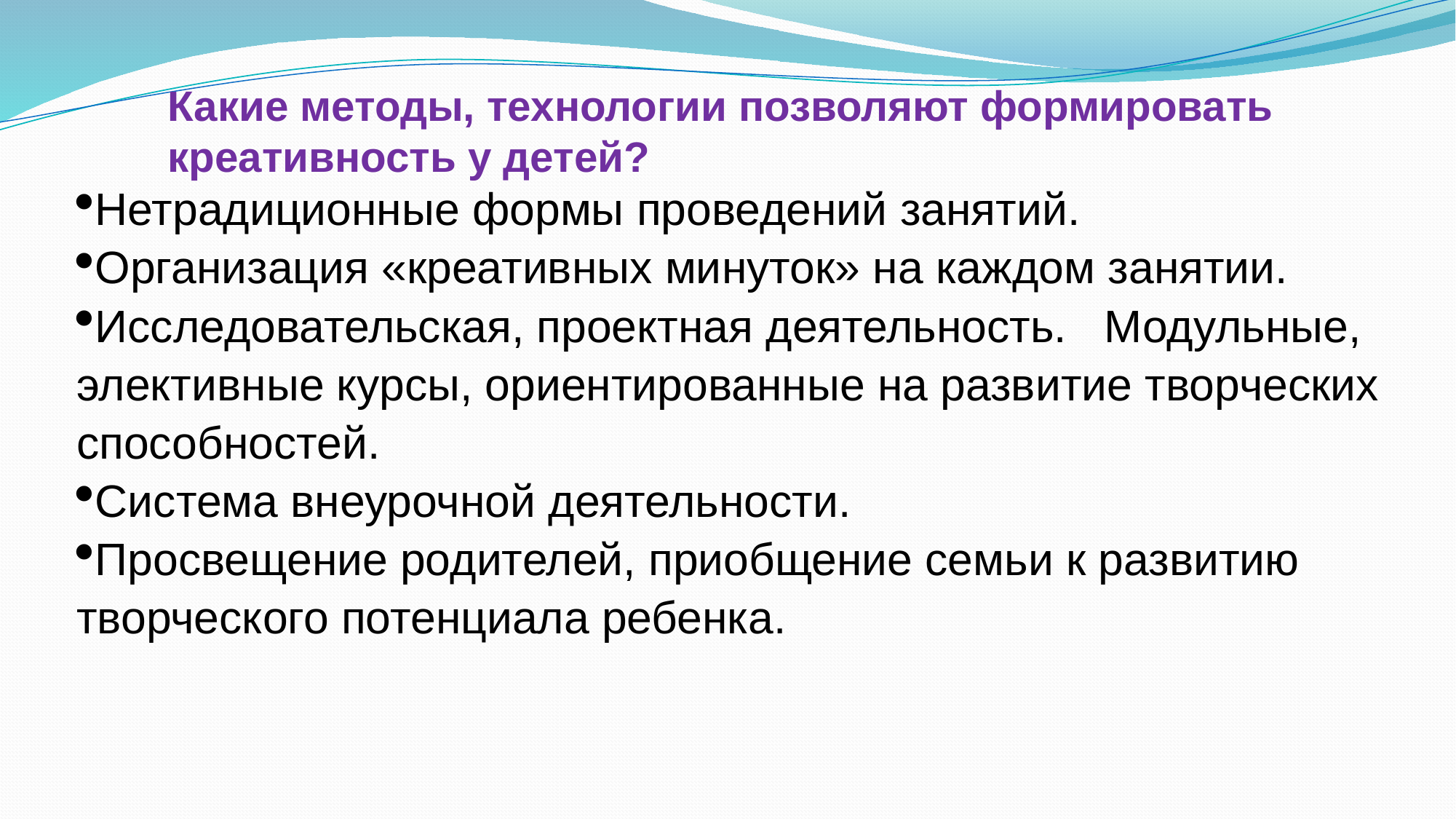

Какие методы, технологии позволяют формировать креативность у детей?
Нетрадиционные формы проведений занятий.
Организация «креативных минуток» на каждом занятии.
Исследовательская, проектная деятельность.   Модульные, элективные курсы, ориентированные на развитие творческих способностей.
Система внеурочной деятельности.
Просвещение родителей, приобщение семьи к развитию творческого потенциала ребенка.